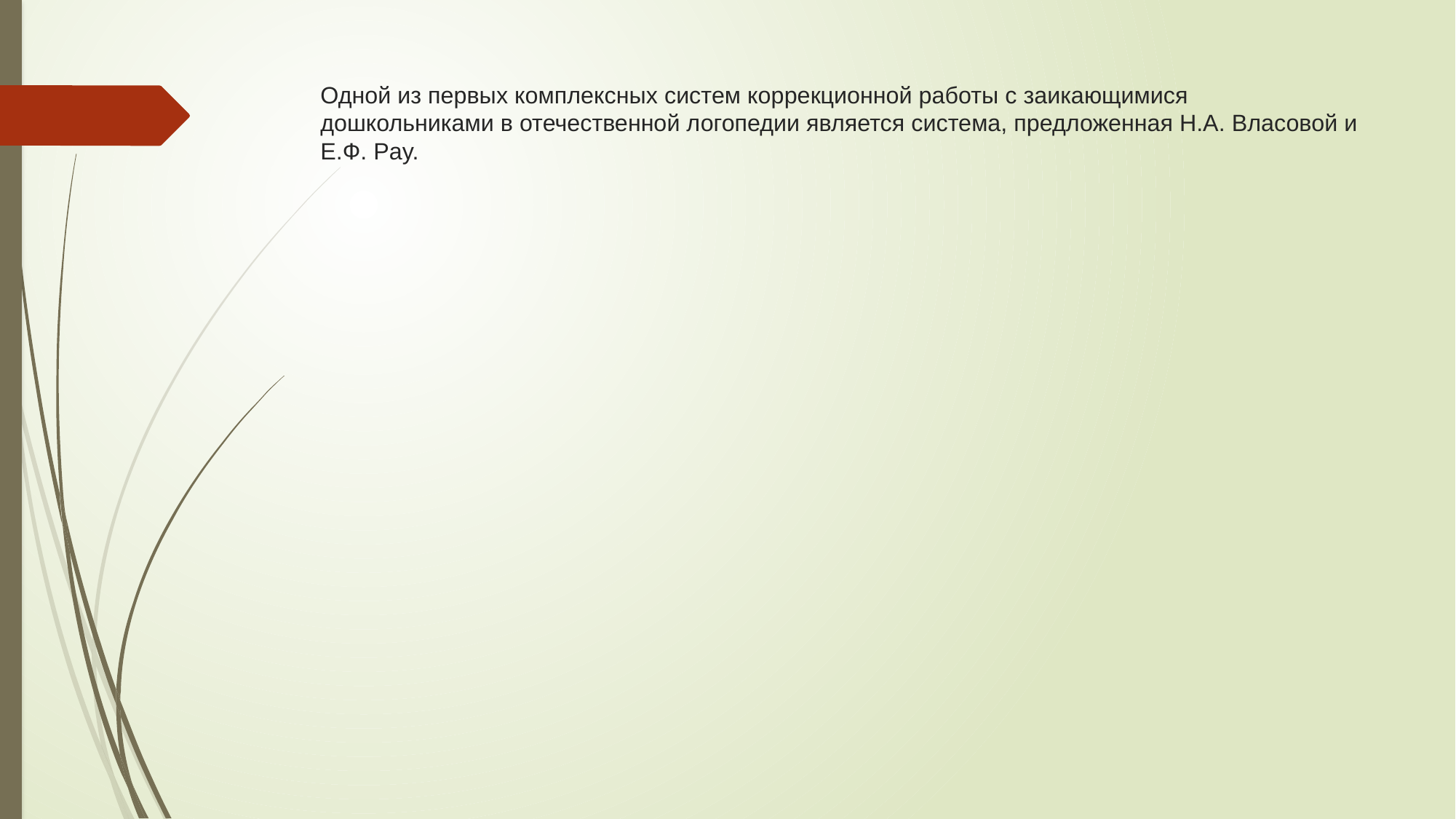

# Одной из первых комплексных систем коррекционной работы с заикающимися дошкольниками в отечественной логопедии является система, предложенная Н.А. Власовой и Е.Ф. Pay.